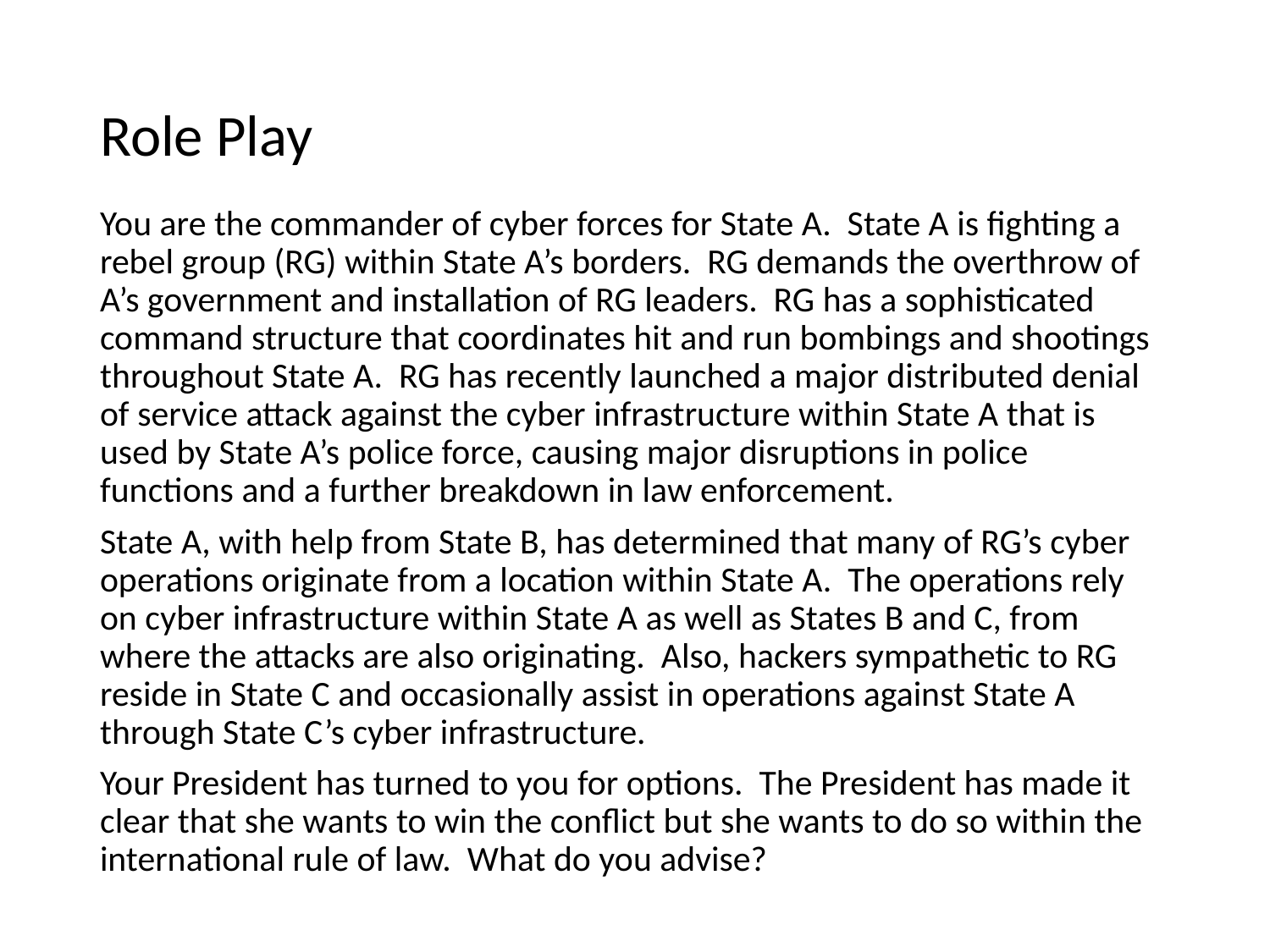

# Role Play
You are the commander of cyber forces for State A.  State A is fighting a rebel group (RG) within State A’s borders.  RG demands the overthrow of A’s government and installation of RG leaders.  RG has a sophisticated command structure that coordinates hit and run bombings and shootings throughout State A.  RG has recently launched a major distributed denial of service attack against the cyber infrastructure within State A that is used by State A’s police force, causing major disruptions in police functions and a further breakdown in law enforcement.
State A, with help from State B, has determined that many of RG’s cyber operations originate from a location within State A.  The operations rely on cyber infrastructure within State A as well as States B and C, from where the attacks are also originating.  Also, hackers sympathetic to RG reside in State C and occasionally assist in operations against State A through State C’s cyber infrastructure.
Your President has turned to you for options.  The President has made it clear that she wants to win the conflict but she wants to do so within the international rule of law.  What do you advise?